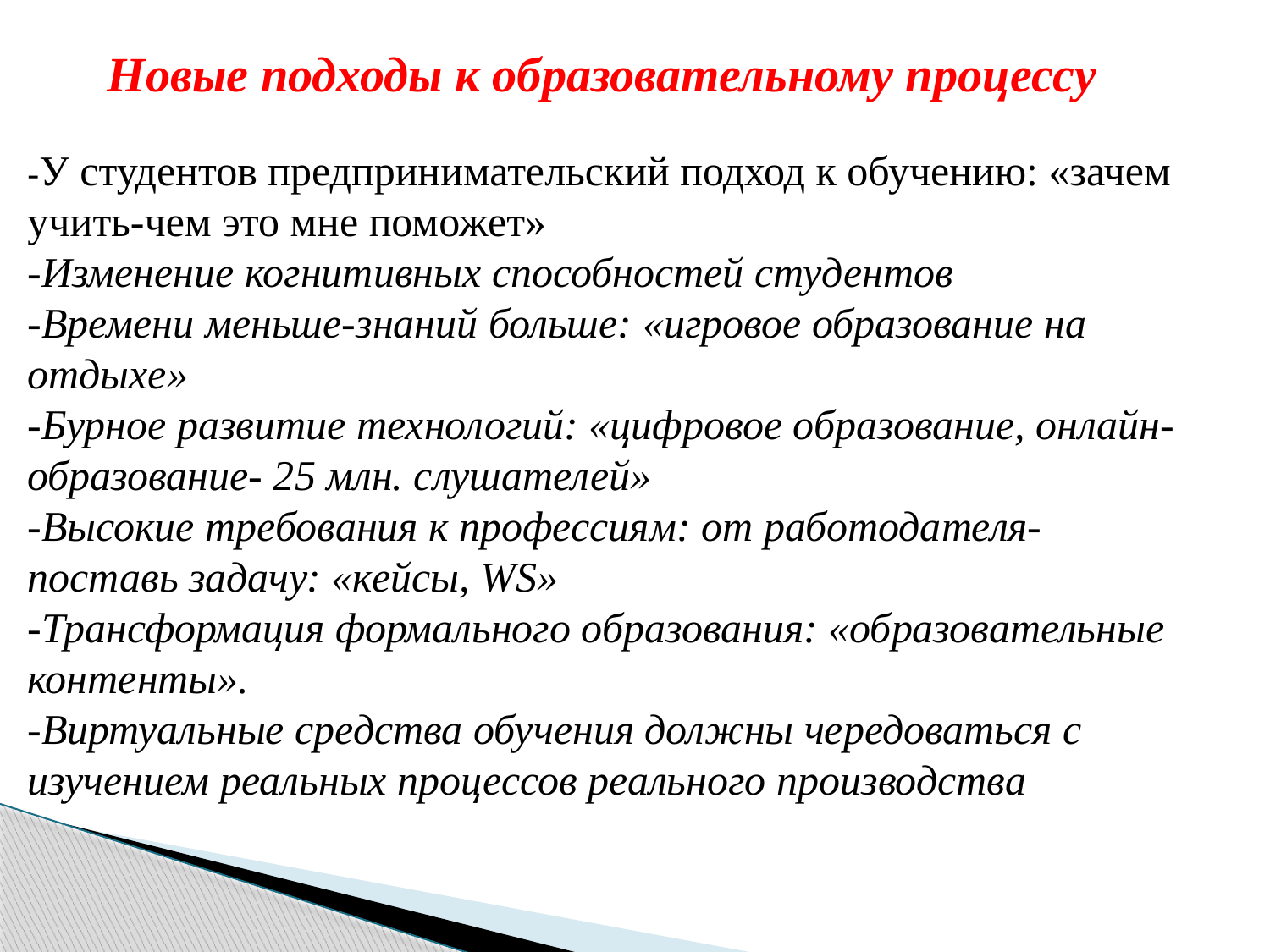

Новые подходы к образовательному процессу

-У студентов предпринимательский подход к обучению: «зачем учить-чем это мне поможет»
-Изменение когнитивных способностей студентов
-Времени меньше-знаний больше: «игровое образование на отдыхе»
-Бурное развитие технологий: «цифровое образование, онлайн-образование- 25 млн. слушателей»
-Высокие требования к профессиям: от работодателя- поставь задачу: «кейсы, WS»
-Трансформация формального образования: «образовательные контенты».
-Виртуальные средства обучения должны чередоваться с изучением реальных процессов реального производства